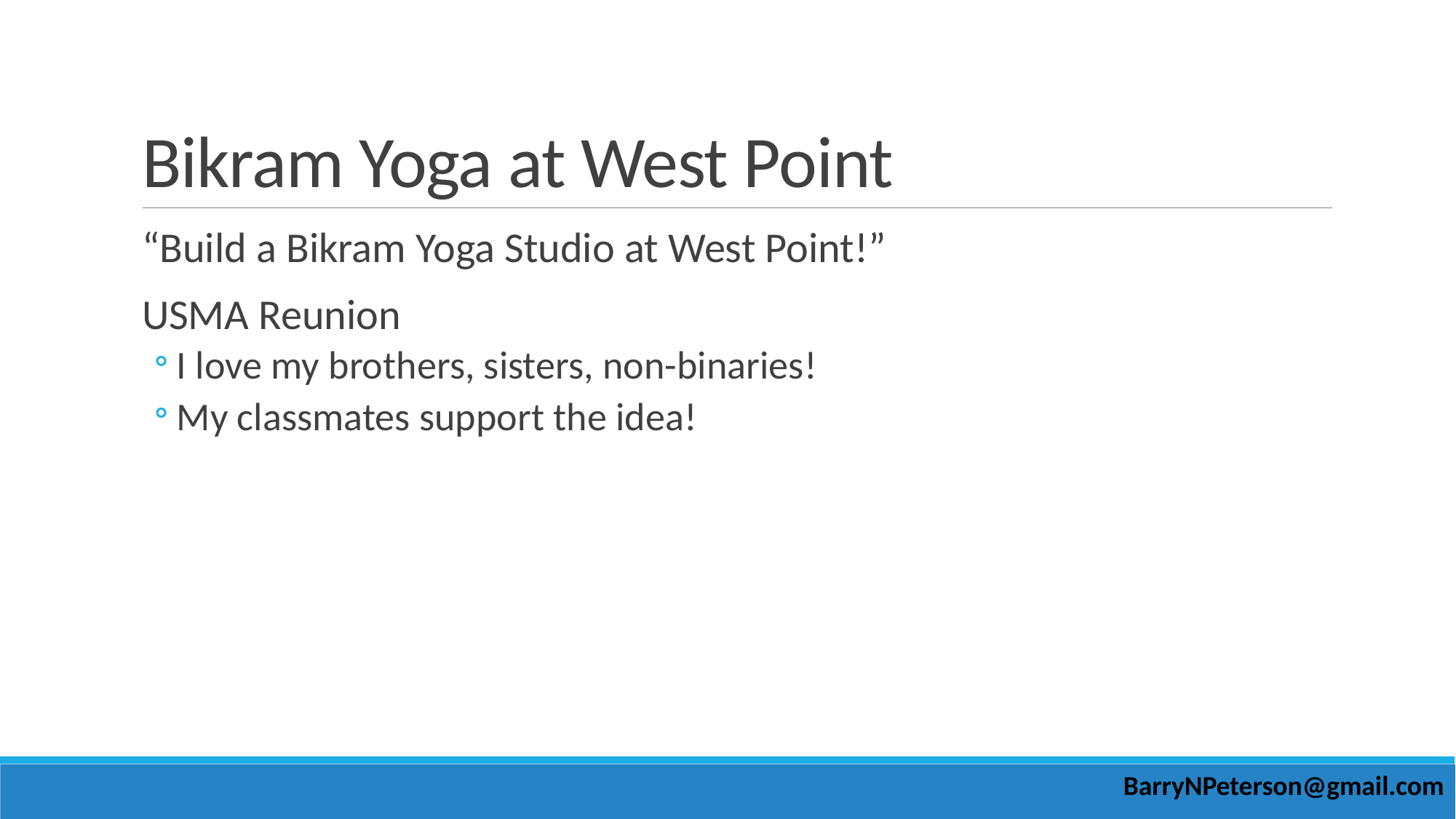

# Bikram Yoga at West Point
“Build a Bikram Yoga Studio at West Point!”
USMA Reunion
I love my brothers, sisters, non-binaries!
My classmates support the idea!

BarryNPeterson@gmail.com